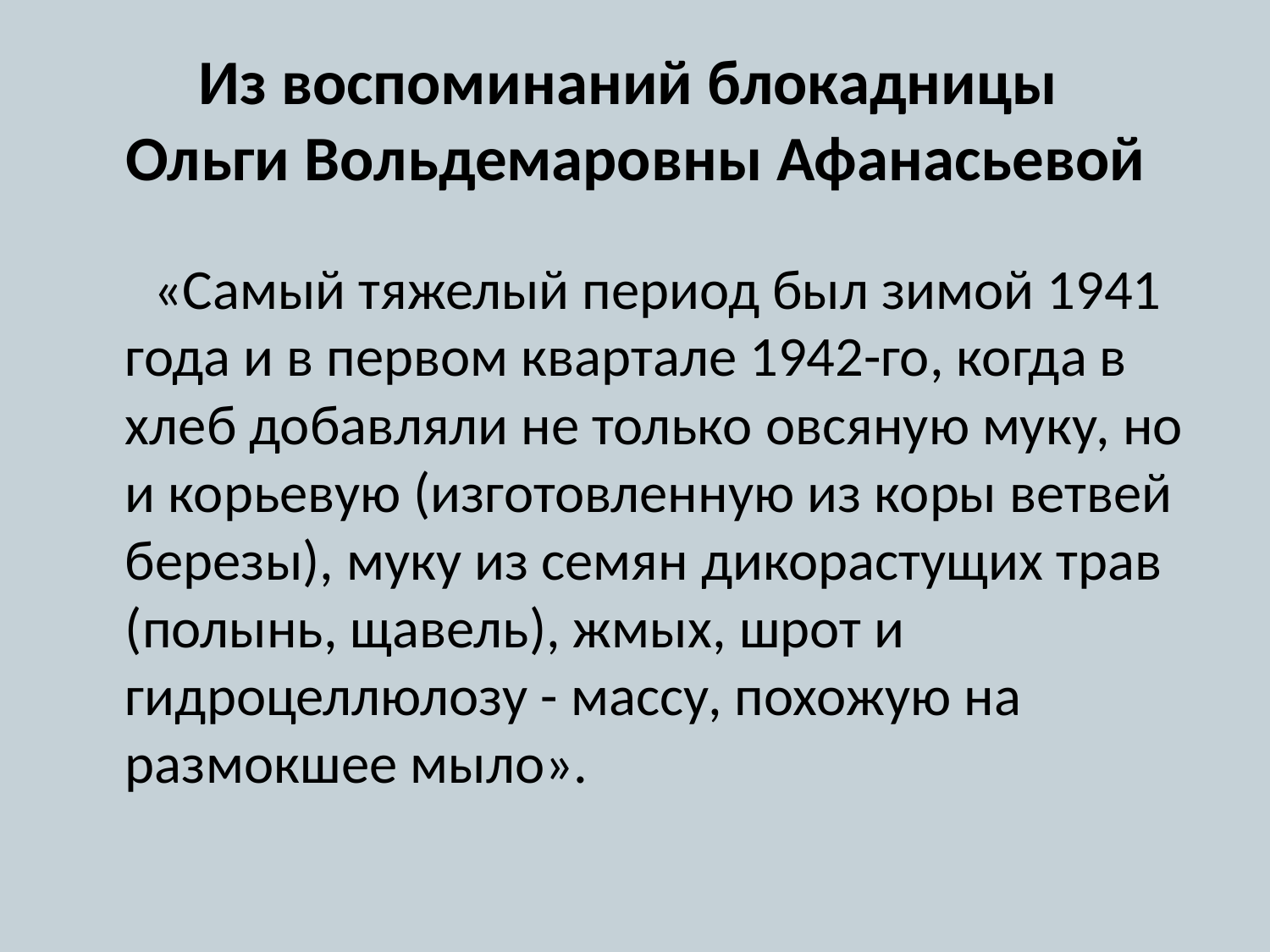

# Из воспоминаний блокадницы Ольги Вольдемаровны Афанасьевой
      «Самый тяжелый период был зимой 1941 года и в первом квартале 1942-го, когда в хлеб добавляли не только овсяную муку, но и корьевую (изготовленную из коры ветвей березы), муку из семян дикорастущих трав (полынь, щавель), жмых, шрот и гидроцеллюлозу - массу, похожую на размокшее мыло».